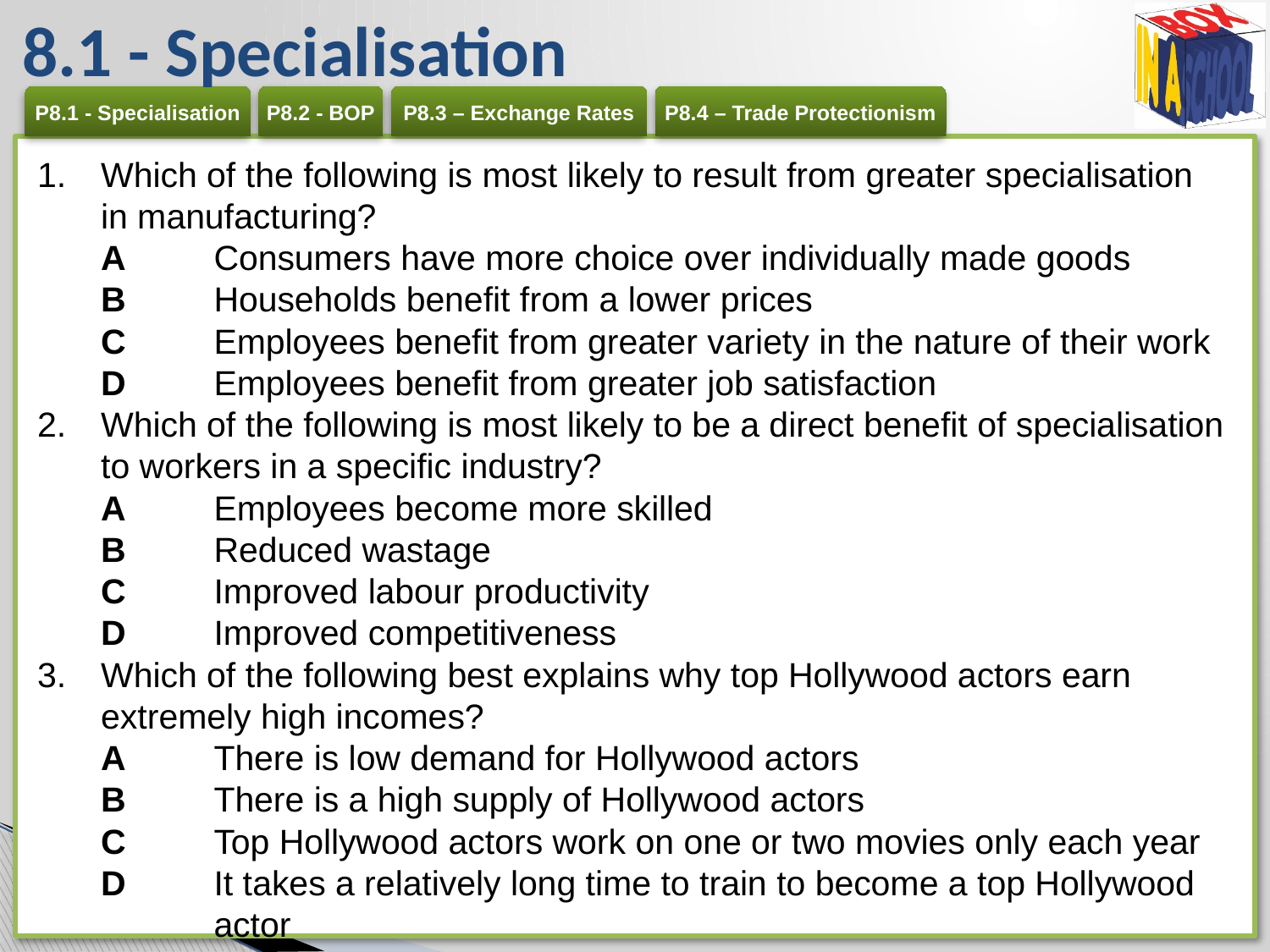

# 8.1 - Specialisation
Which of the following is most likely to result from greater specialisation in manufacturing?
A 	Consumers have more choice over individually made goods
B 	Households benefit from a lower prices
C 	Employees benefit from greater variety in the nature of their work
D 	Employees benefit from greater job satisfaction
Which of the following is most likely to be a direct benefit of specialisation to workers in a specific industry?
A 	Employees become more skilled
B 	Reduced wastage
C 	Improved labour productivity
D 	Improved competitiveness
Which of the following best explains why top Hollywood actors earn extremely high incomes?
A 	There is low demand for Hollywood actors
B 	There is a high supply of Hollywood actors
C 	Top Hollywood actors work on one or two movies only each year
D 	It takes a relatively long time to train to become a top Hollywood 	actor